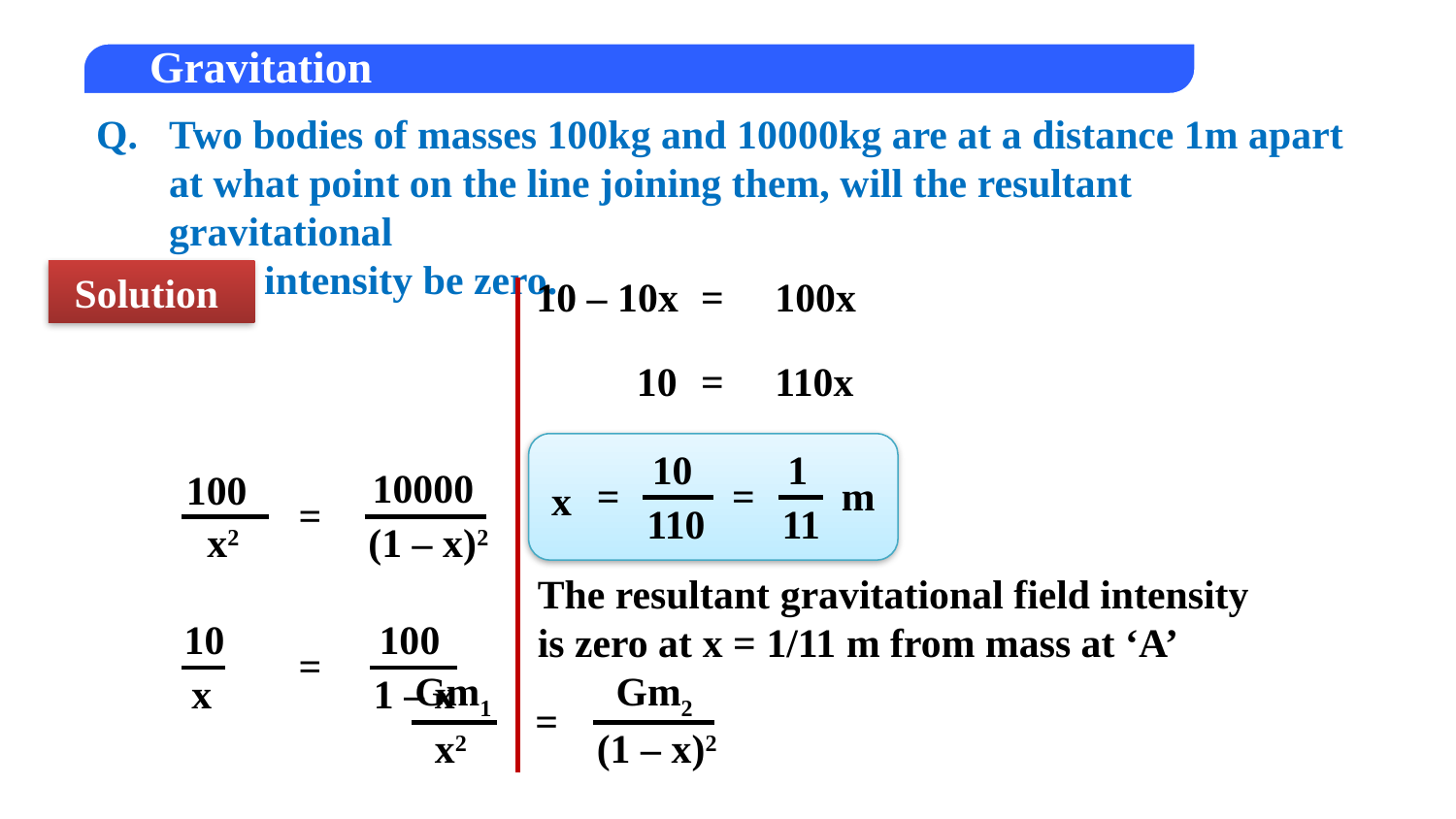

Two bodies of masses 100kg and 10000kg are at a distance 1m apart at what point on the line joining them, will the resultant gravitational
        field intensity be zero.
Solution
10 – 10x
=
100x
10
=
110x

10
110
1
m
11
10000
(1 – x)2
100
x2
=
=
x
=
The resultant gravitational field intensity
is zero at x = 1/11 m from mass at ‘A’
10
x
100
1 – x
=
Gm2
(1 – x)2
Gm1
x2
=